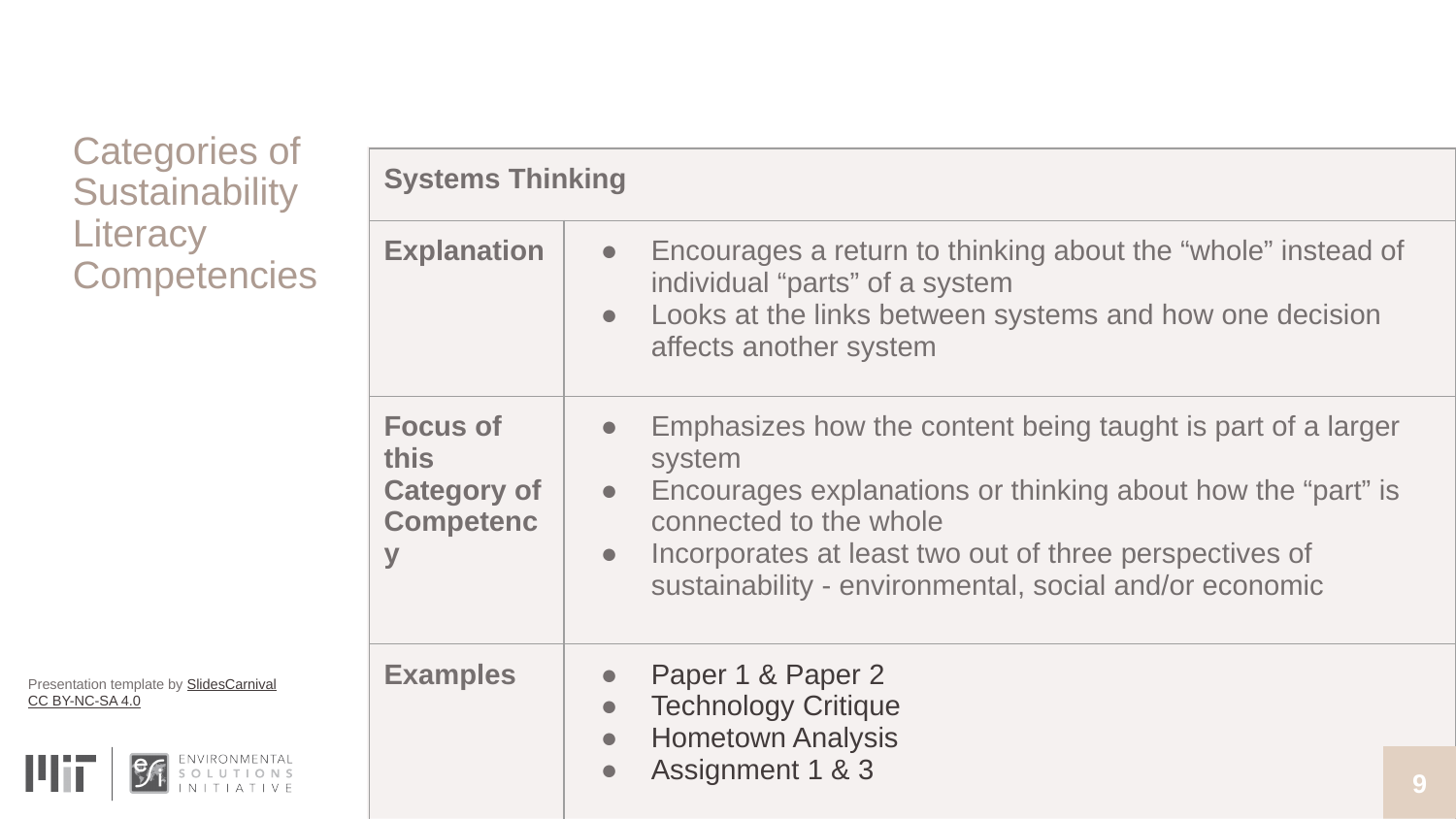

# Categories of Sustainability Literacy Competencies

| Systems Thinking |  |
| --- | --- |
| Explanation | Encourages a return to thinking about the “whole” instead of individual “parts” of a system Looks at the links between systems and how one decision affects another system |
| Focus of this Category of Competency | Emphasizes how the content being taught is part of a larger system Encourages explanations or thinking about how the “part” is connected to the whole Incorporates at least two out of three perspectives of sustainability - environmental, social and/or economic |
| Examples | Paper 1 & Paper 2 Technology Critique Hometown Analysis Assignment 1 & 3 |
9